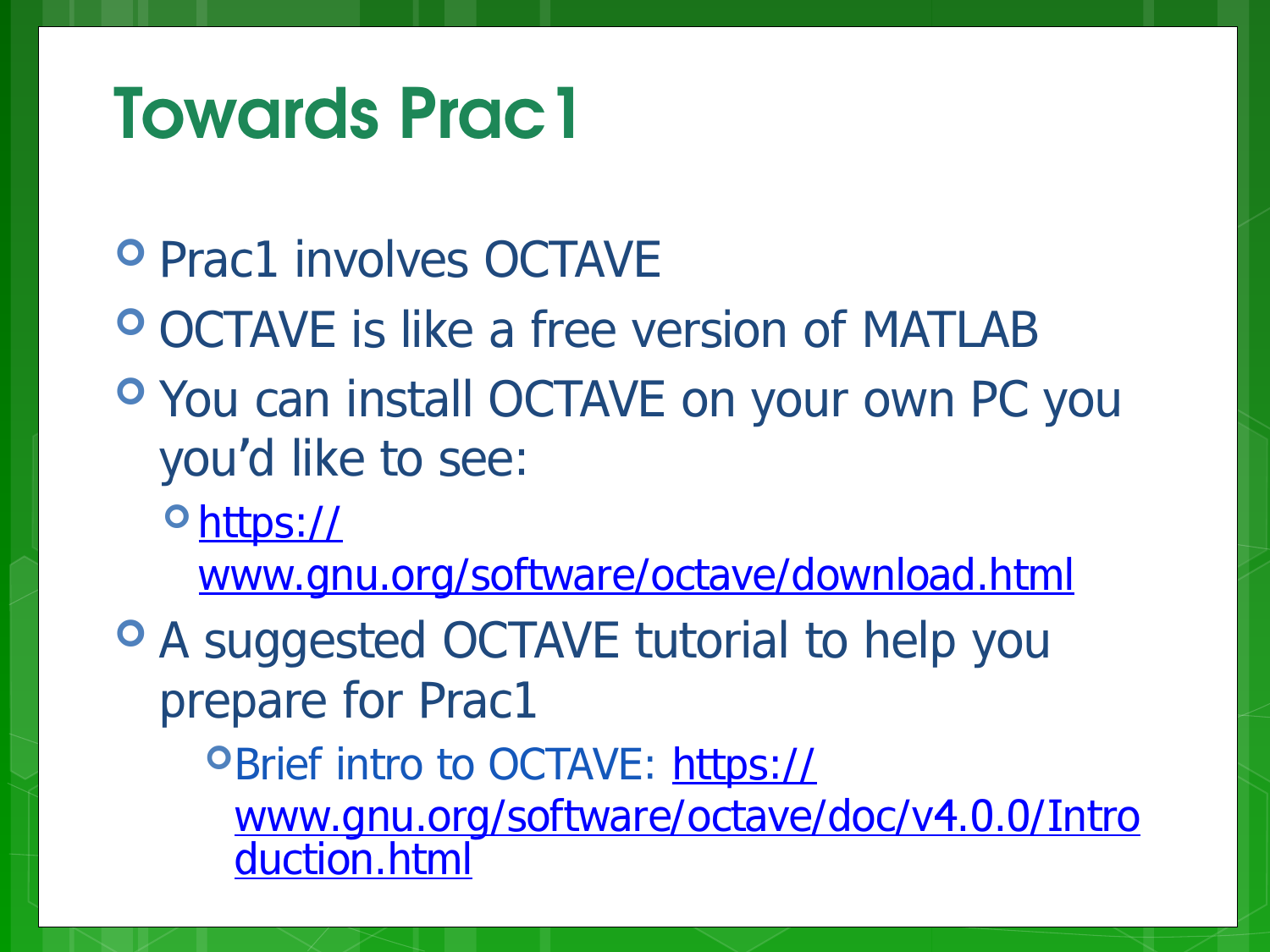

# Towards Prac1
Prac1 involves OCTAVE
OCTAVE is like a free version of MATLAB
You can install OCTAVE on your own PC you you’d like to see:
https://www.gnu.org/software/octave/download.html
A suggested OCTAVE tutorial to help you prepare for Prac1
Brief intro to OCTAVE: https://www.gnu.org/software/octave/doc/v4.0.0/Introduction.html